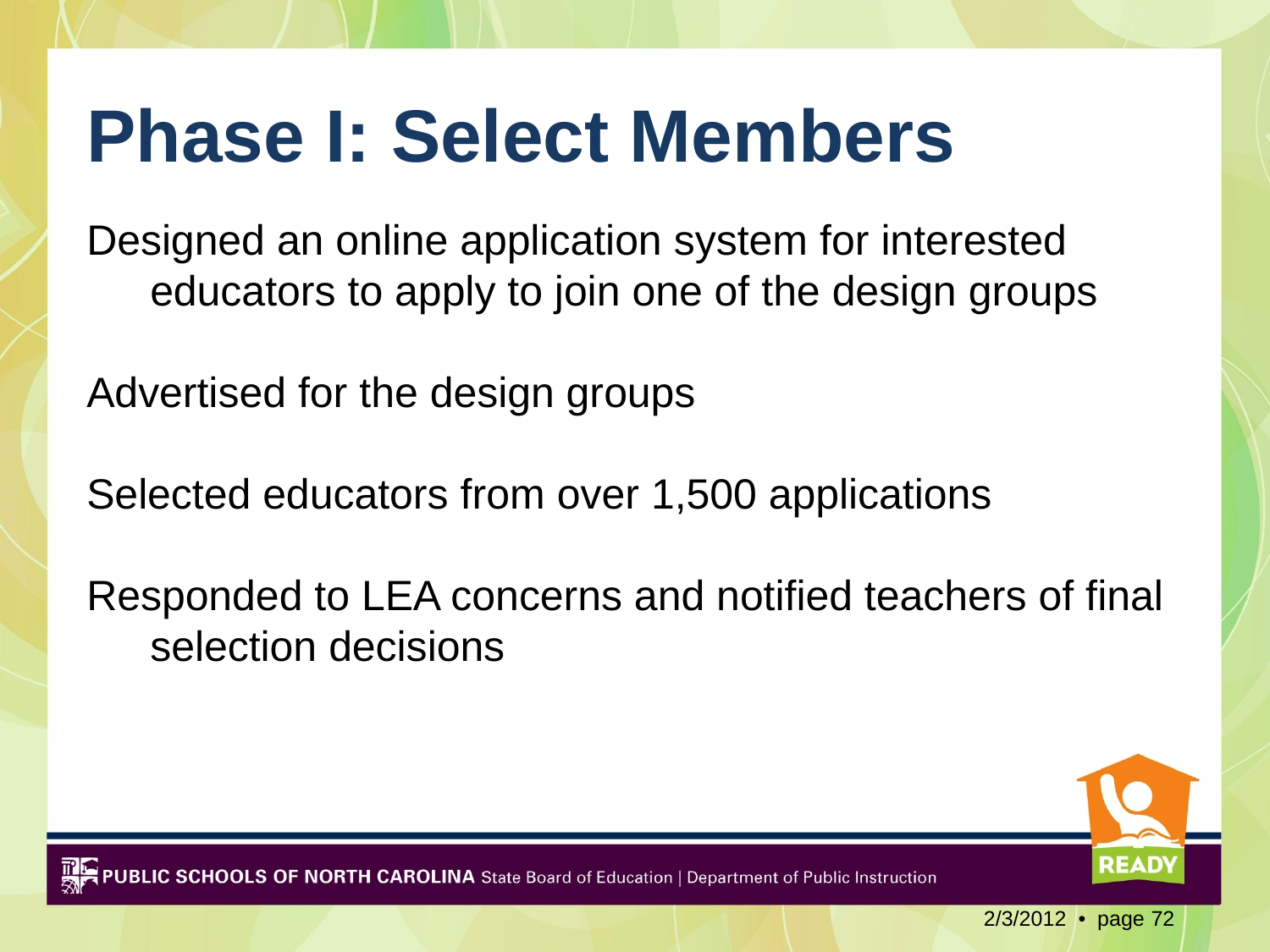

# Phase I: Select Members

Designed an online application system for interested educators to apply to join one of the design groups

Advertised for the design groups

Selected educators from over 1,500 applications

Responded to LEA concerns and notified teachers of final selection decisions

2/3/2012  •  page 72